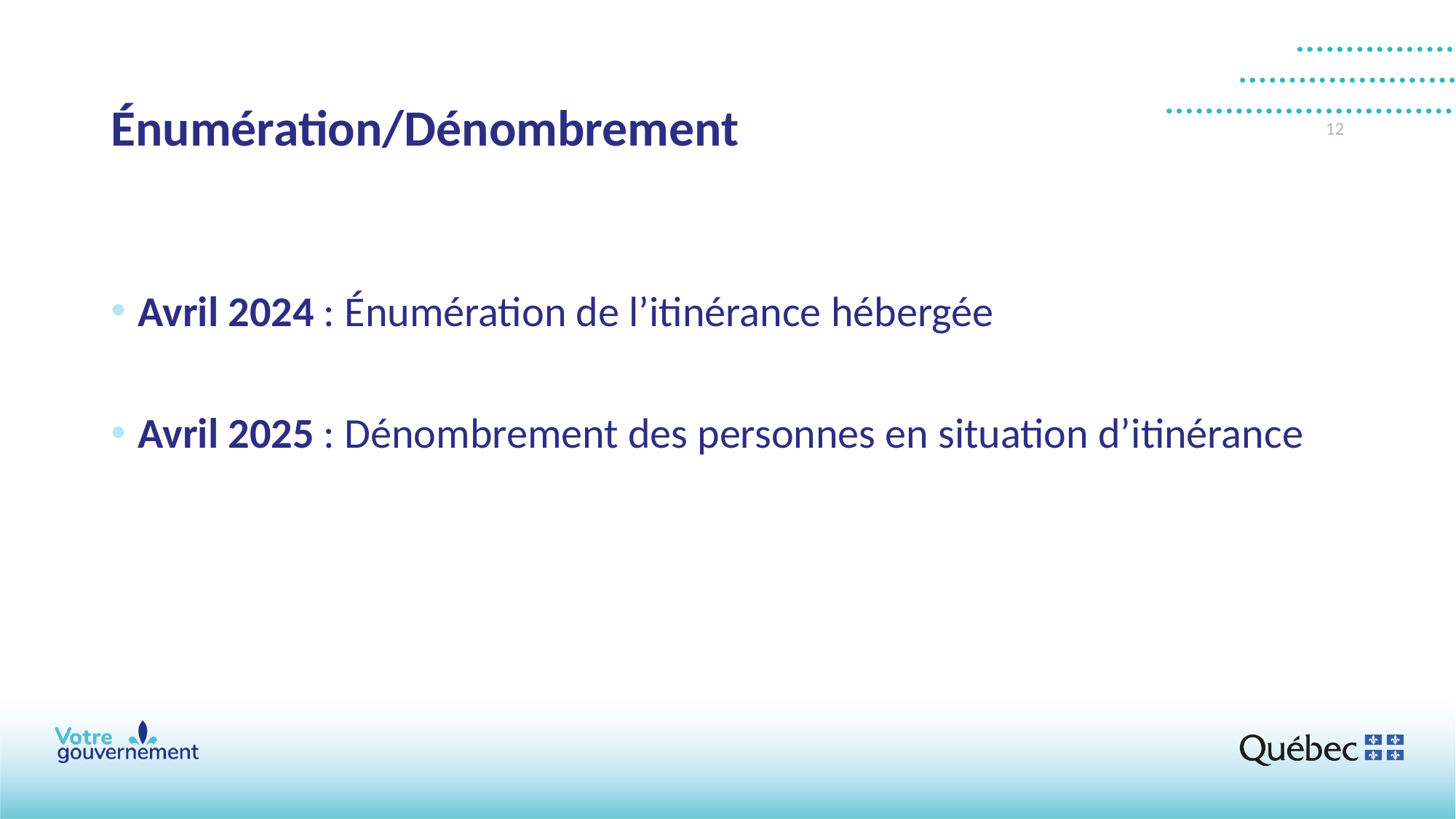

# Énumération/Dénombrement
12

Avril 2024 : Énumération de l’itinérance hébergée

Avril 2025 : Dénombrement des personnes en situation d’itinérance